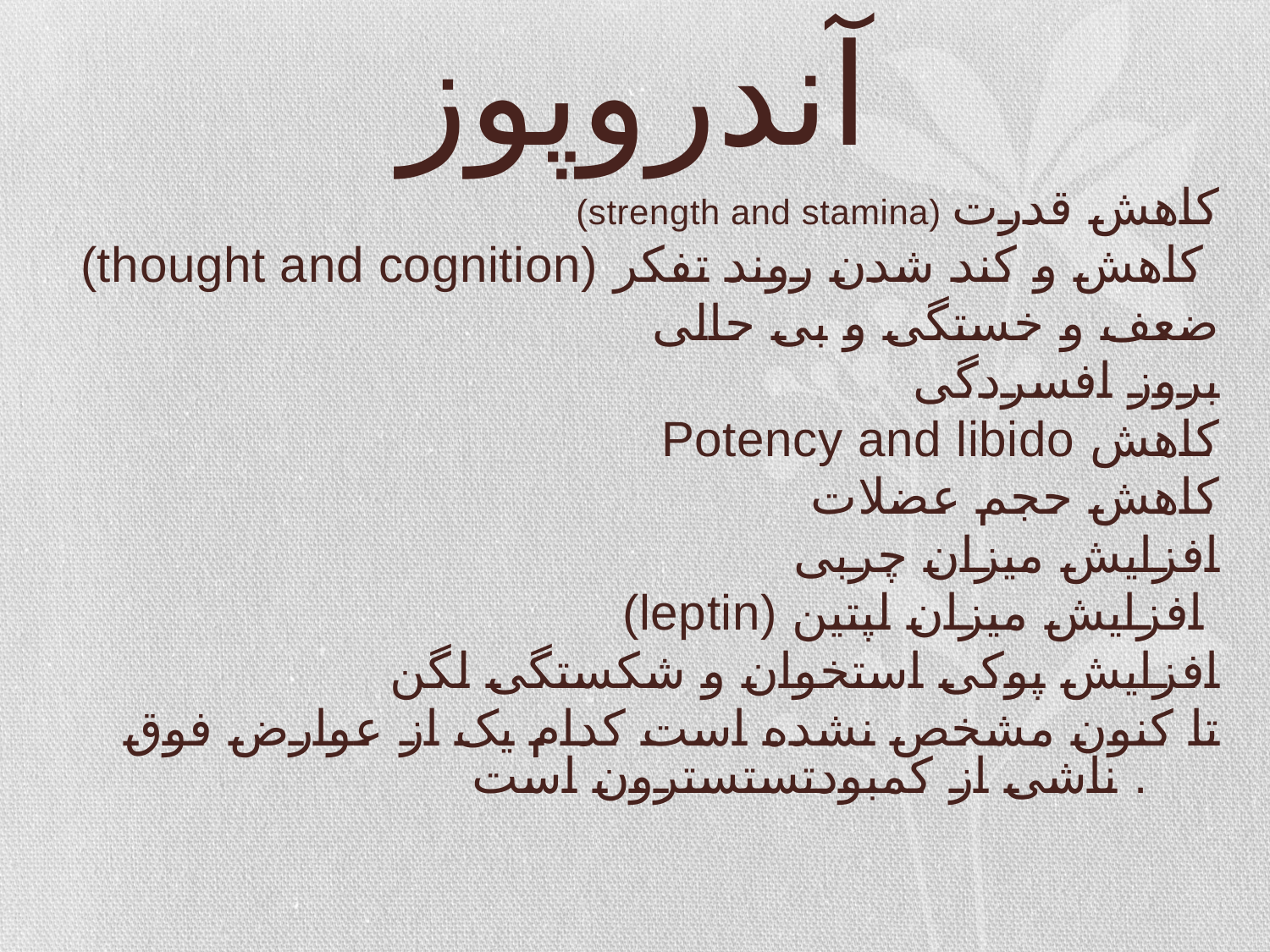

# آندروپوز
 (strength and stamina) کاهش قدرت
(thought and cognition) کاهش و کند شدن روند تفکر
ضعف و خستگی و بی حالی
بروز افسردگی
Potency and libido کاهش
کاهش حجم عضلات
افزایش میزان چربی
(leptin) افزایش میزان لپتین
افزایش پوکی استخوان و شکستگی لگن
تا کنون مشخص نشده است کدام یک از عوارض فوق ناشی از کمبودتستسترون است .